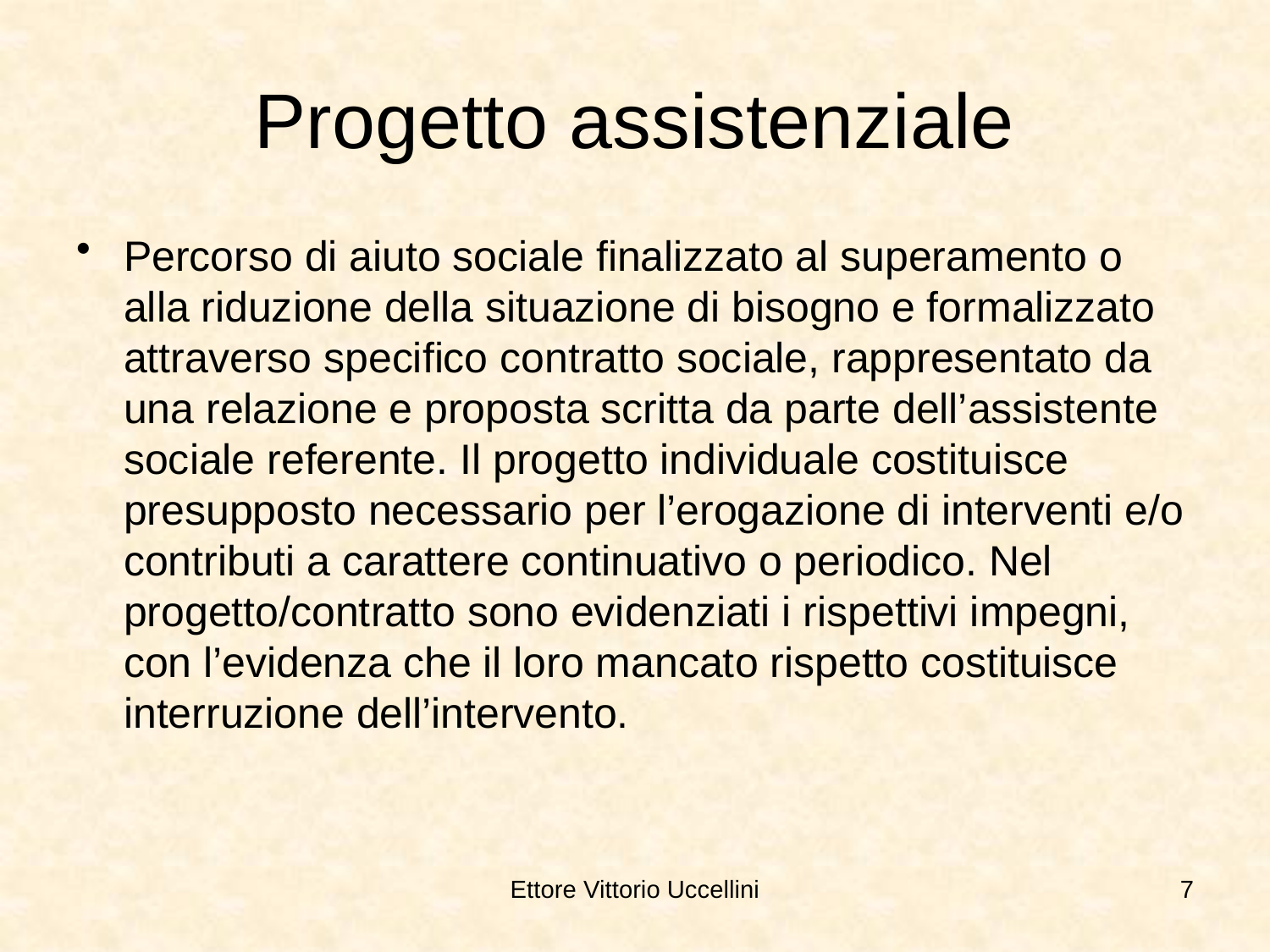

# Progetto assistenziale
Percorso di aiuto sociale finalizzato al superamento o alla riduzione della situazione di bisogno e formalizzato attraverso specifico contratto sociale, rappresentato da una relazione e proposta scritta da parte dell’assistente sociale referente. Il progetto individuale costituisce presupposto necessario per l’erogazione di interventi e/o contributi a carattere continuativo o periodico. Nel progetto/contratto sono evidenziati i rispettivi impegni, con l’evidenza che il loro mancato rispetto costituisce interruzione dell’intervento.
Ettore Vittorio Uccellini
7